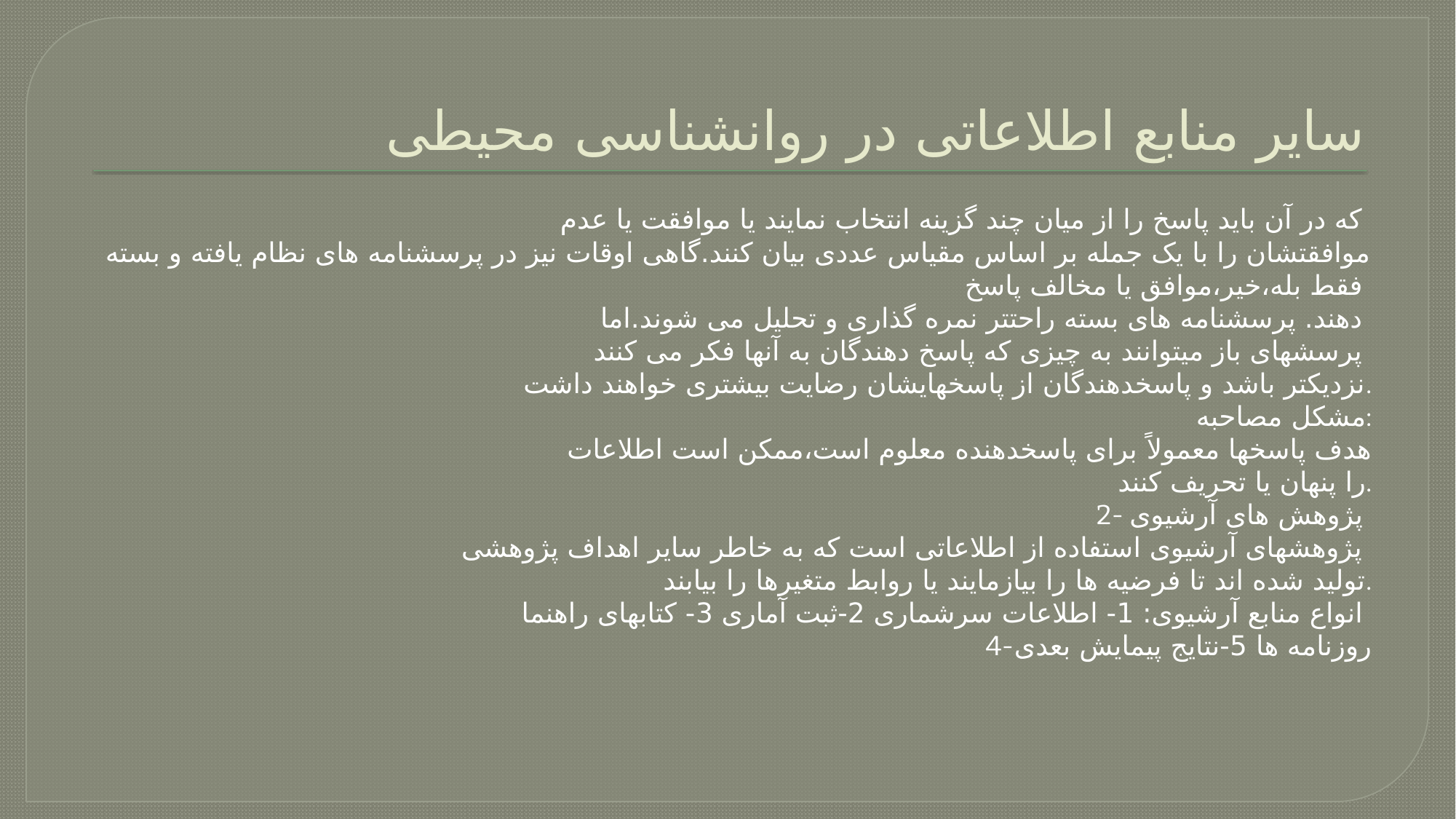

# سایر منابع اطلاعاتی در روانشناسی محیطی
که در آن باید پاسخ را از میان چند گزینه انتخاب نمایند یا موافقت یا عدم
موافقتشان را با یک جمله بر اساس مقیاس عددی بیان کنند.گاهی اوقات نیز در پرسشنامه های نظام یافته و بسته فقط بله،خیر،موافق یا مخالف پاسخ
دهند. پرسشنامه های بسته راحتتر نمره گذاری و تحلیل می شوند.اما
پرسشهای باز میتوانند به چیزی که پاسخ دهندگان به آنها فکر می کنند
نزدیکتر باشد و پاسخدهندگان از پاسخهایشان رضایت بیشتری خواهند داشت.
مشکل مصاحبه:
هدف پاسخها معمولاً برای پاسخدهنده معلوم است،ممکن است اطلاعات
را پنهان یا تحریف کنند.
2- پژوهش های آرشیوی
پژوهشهای آرشیوی استفاده از اطلاعاتی است که به خاطر سایر اهداف پژوهشی
تولید شده اند تا فرضیه ها را بیازمایند یا روابط متغیرها را بیابند.
انواع منابع آرشیوی: 1- اطلاعات سرشماری 2-ثبت آماری 3- کتابهای راهنما
4-روزنامه ها 5-نتایج پیمایش بعدی